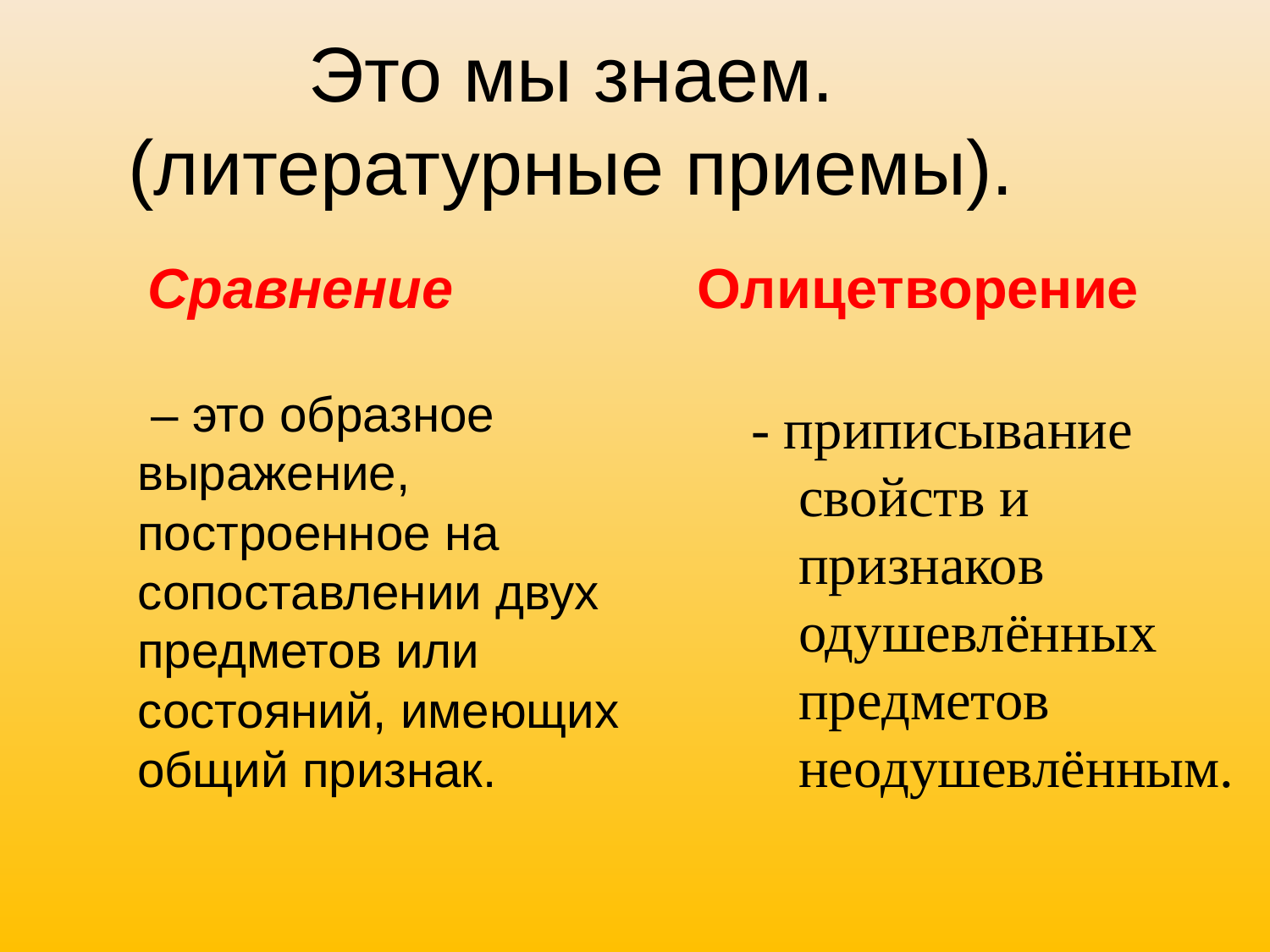

Это мы знаем.
(литературные приемы).
Сравнение
Олицетворение

 – это образное выражение, построенное на сопоставлении двух предметов или состояний, имеющих общий признак.
- приписывание свойств и признаков одушевлённых предметов неодушевлённым.